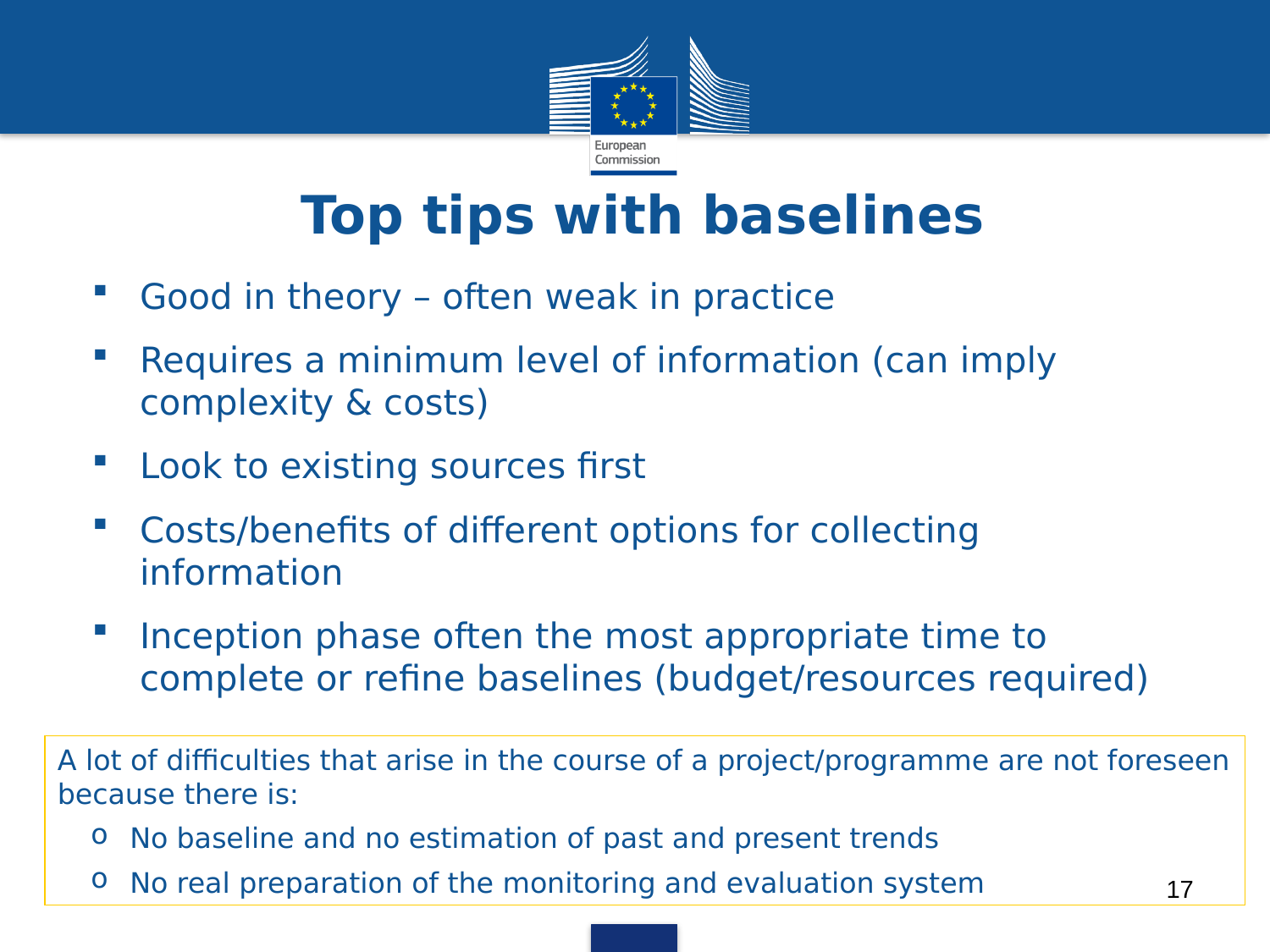

# Top tips with baselines
Good in theory – often weak in practice
Requires a minimum level of information (can imply complexity & costs)
Look to existing sources first
Costs/benefits of different options for collecting information
Inception phase often the most appropriate time to complete or refine baselines (budget/resources required)
A lot of difficulties that arise in the course of a project/programme are not foreseen because there is:
 No baseline and no estimation of past and present trends
 No real preparation of the monitoring and evaluation system
17